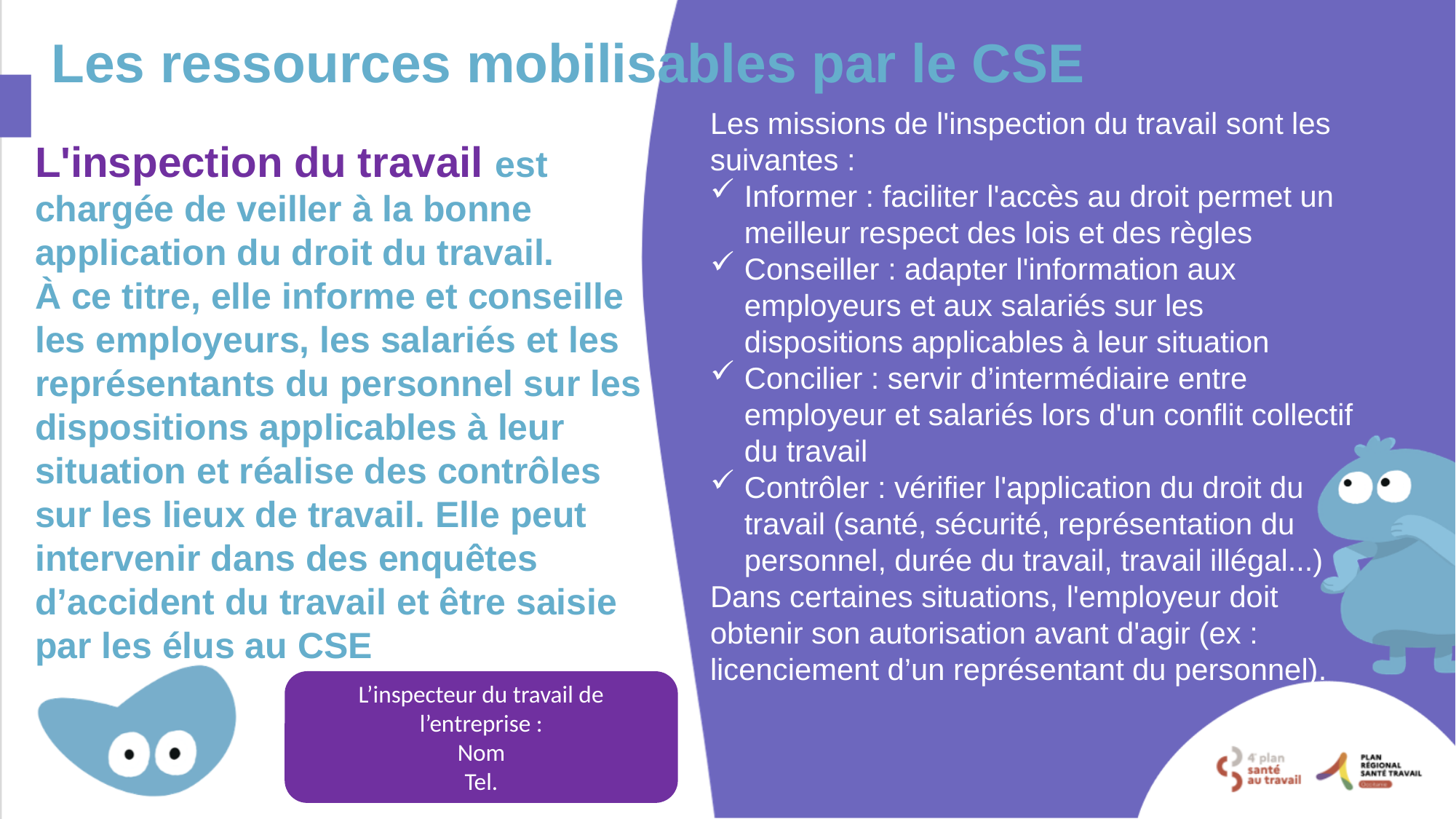

Les ressources mobilisables par le CSE
Les missions de l'inspection du travail sont les suivantes :
Informer : faciliter l'accès au droit permet un meilleur respect des lois et des règles
Conseiller : adapter l'information aux employeurs et aux salariés sur les dispositions applicables à leur situation
Concilier : servir d’intermédiaire entre employeur et salariés lors d'un conflit collectif du travail
Contrôler : vérifier l'application du droit du travail (santé, sécurité, représentation du personnel, durée du travail, travail illégal...)
Dans certaines situations, l'employeur doit obtenir son autorisation avant d'agir (ex : licenciement d’un représentant du personnel).
L'inspection du travail est chargée de veiller à la bonne application du droit du travail.
À ce titre, elle informe et conseille les employeurs, les salariés et les représentants du personnel sur les dispositions applicables à leur situation et réalise des contrôles sur les lieux de travail. Elle peut intervenir dans des enquêtes d’accident du travail et être saisie par les élus au CSE
L’inspecteur du travail de l’entreprise :
Nom
Tel.